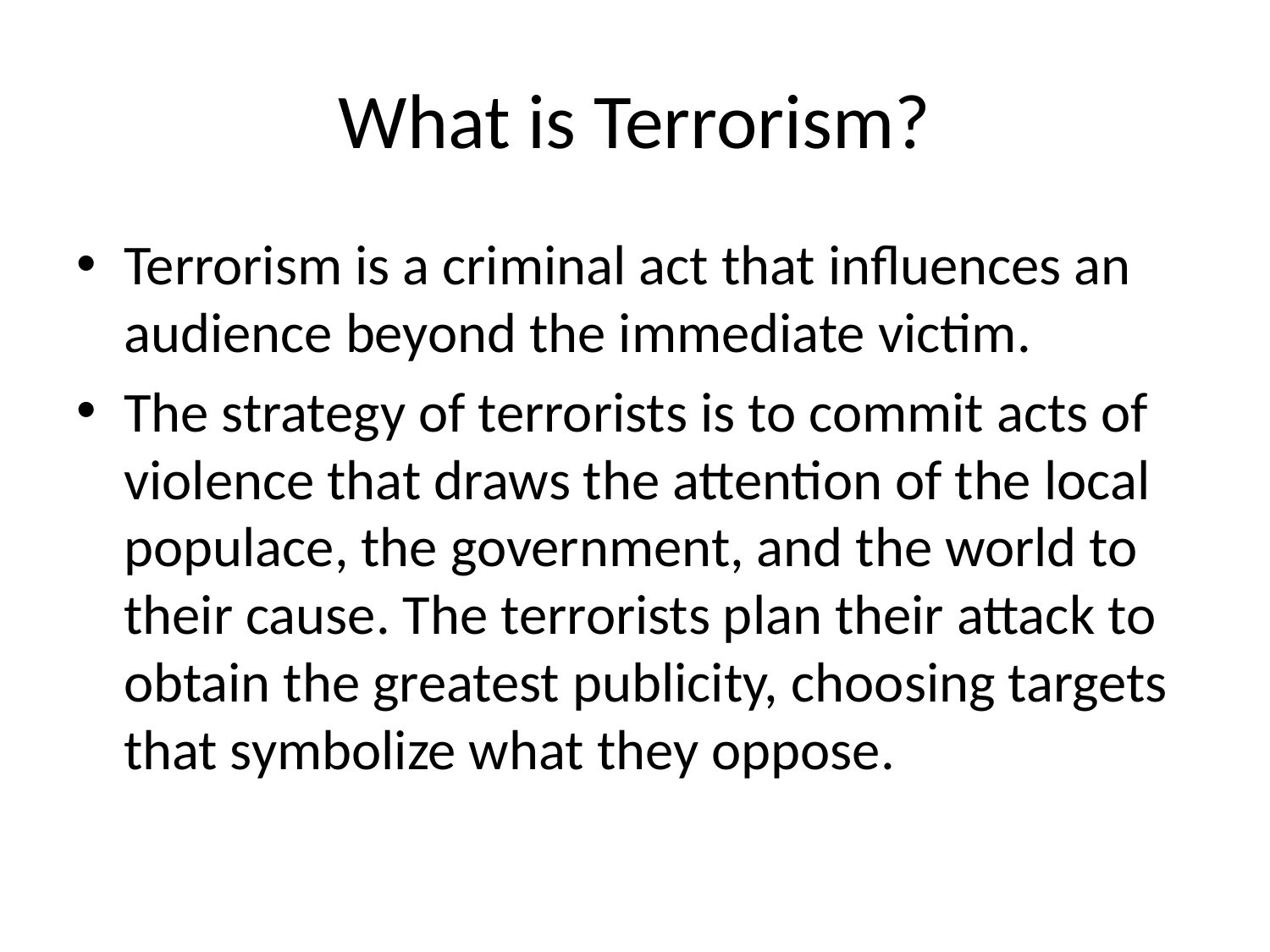

# What is Terrorism?
Terrorism is a criminal act that influences an audience beyond the immediate victim.
The strategy of terrorists is to commit acts of violence that draws the attention of the local populace, the government, and the world to their cause. The terrorists plan their attack to obtain the greatest publicity, choosing targets that symbolize what they oppose.